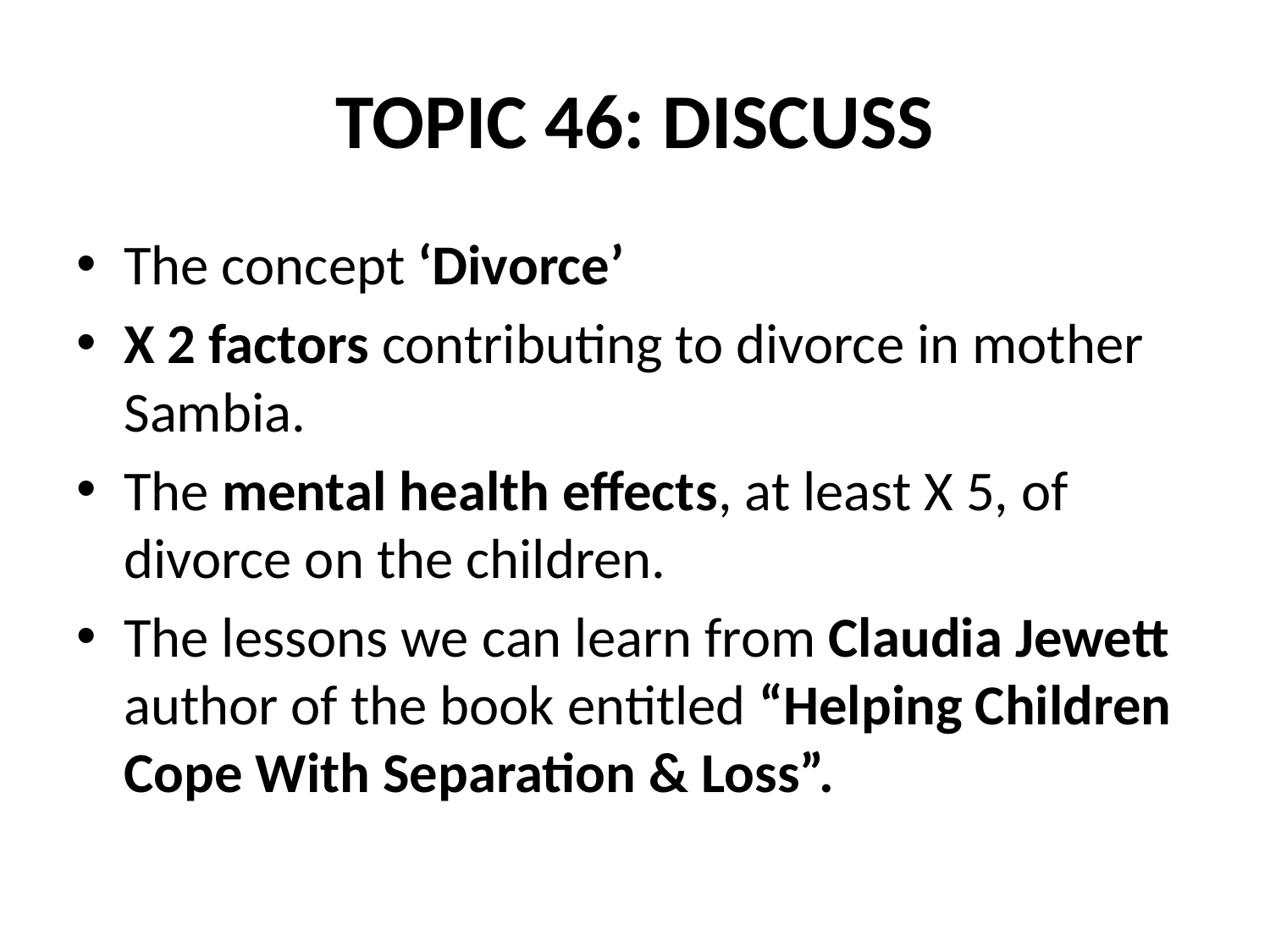

# TOPIC 46: DISCUSS
The concept ‘Divorce’
X 2 factors contributing to divorce in mother Sambia.
The mental health effects, at least X 5, of divorce on the children.
The lessons we can learn from Claudia Jewett author of the book entitled “Helping Children Cope With Separation & Loss”.